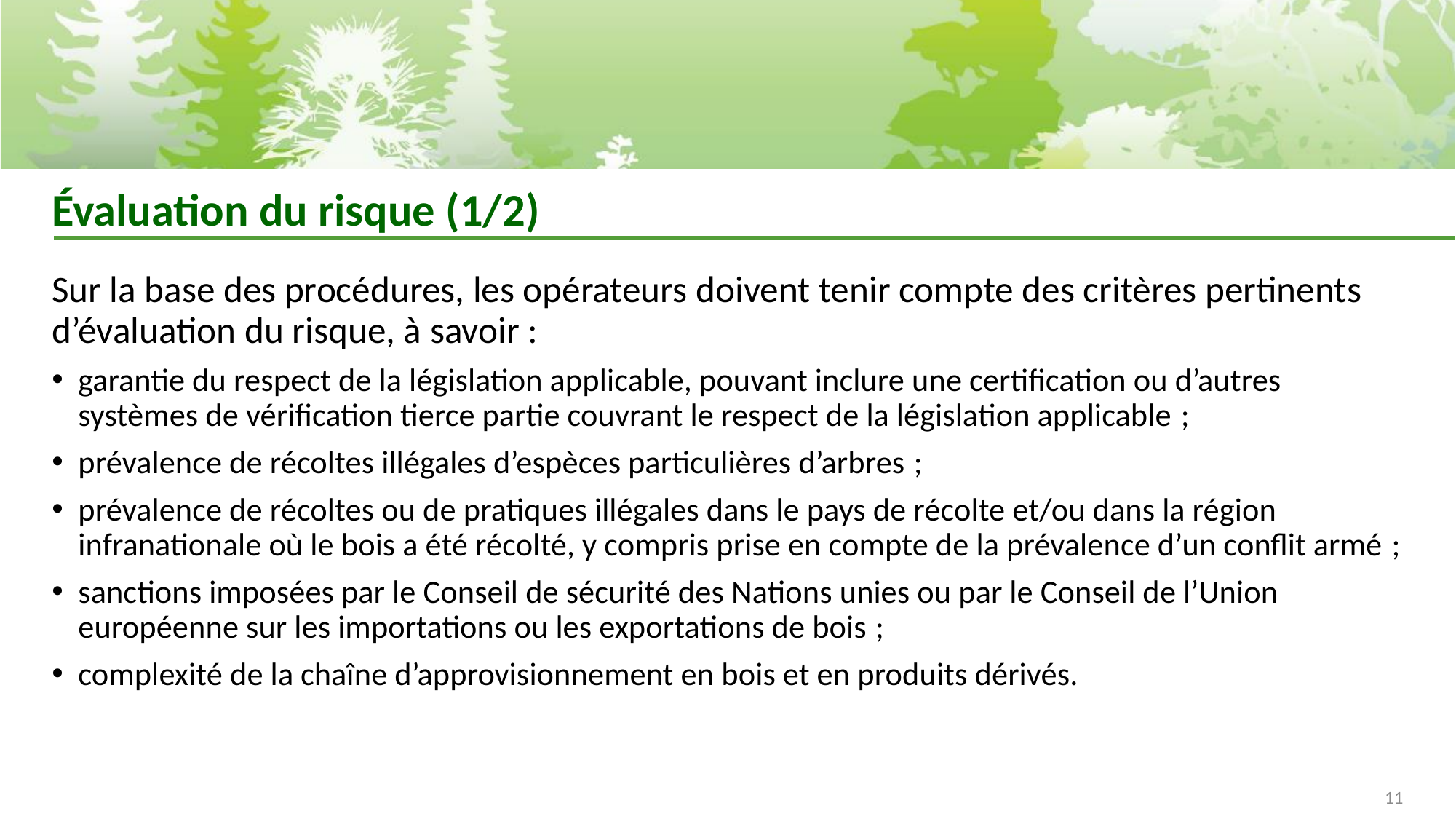

# Évaluation du risque (1/2)
Sur la base des procédures, les opérateurs doivent tenir compte des critères pertinents d’évaluation du risque, à savoir :
garantie du respect de la législation applicable, pouvant inclure une certification ou d’autres systèmes de vérification tierce partie couvrant le respect de la législation applicable ;
prévalence de récoltes illégales d’espèces particulières d’arbres ;
prévalence de récoltes ou de pratiques illégales dans le pays de récolte et/ou dans la région infranationale où le bois a été récolté, y compris prise en compte de la prévalence d’un conflit armé ;
sanctions imposées par le Conseil de sécurité des Nations unies ou par le Conseil de l’Union européenne sur les importations ou les exportations de bois ;
complexité de la chaîne d’approvisionnement en bois et en produits dérivés.
11